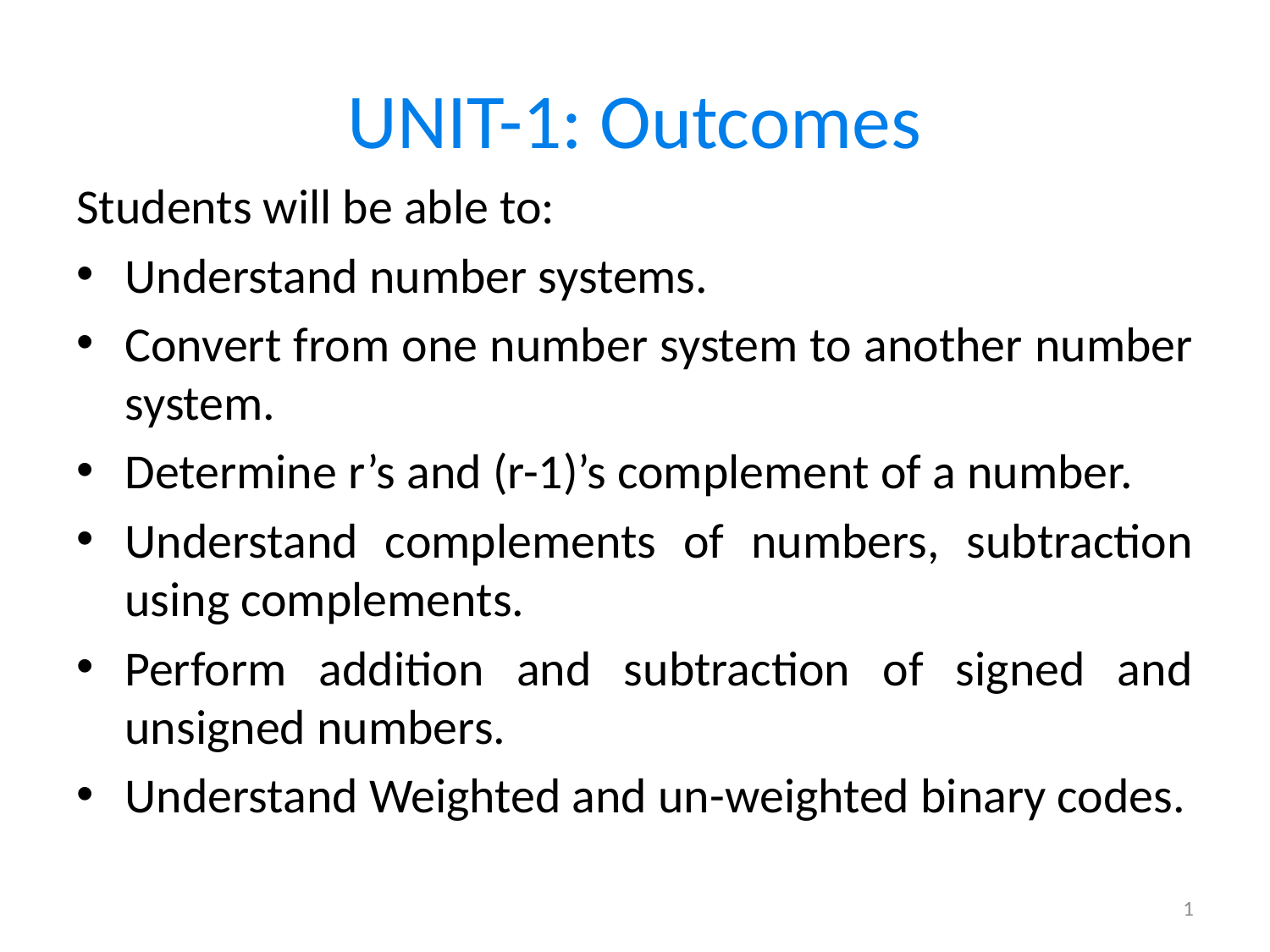

# UNIT-1: Outcomes
Students will be able to:
Understand number systems.
Convert from one number system to another number system.
Determine r’s and (r-1)’s complement of a number.
Understand complements of numbers, subtraction using complements.
Perform addition and subtraction of signed and unsigned numbers.
Understand Weighted and un-weighted binary codes.

1